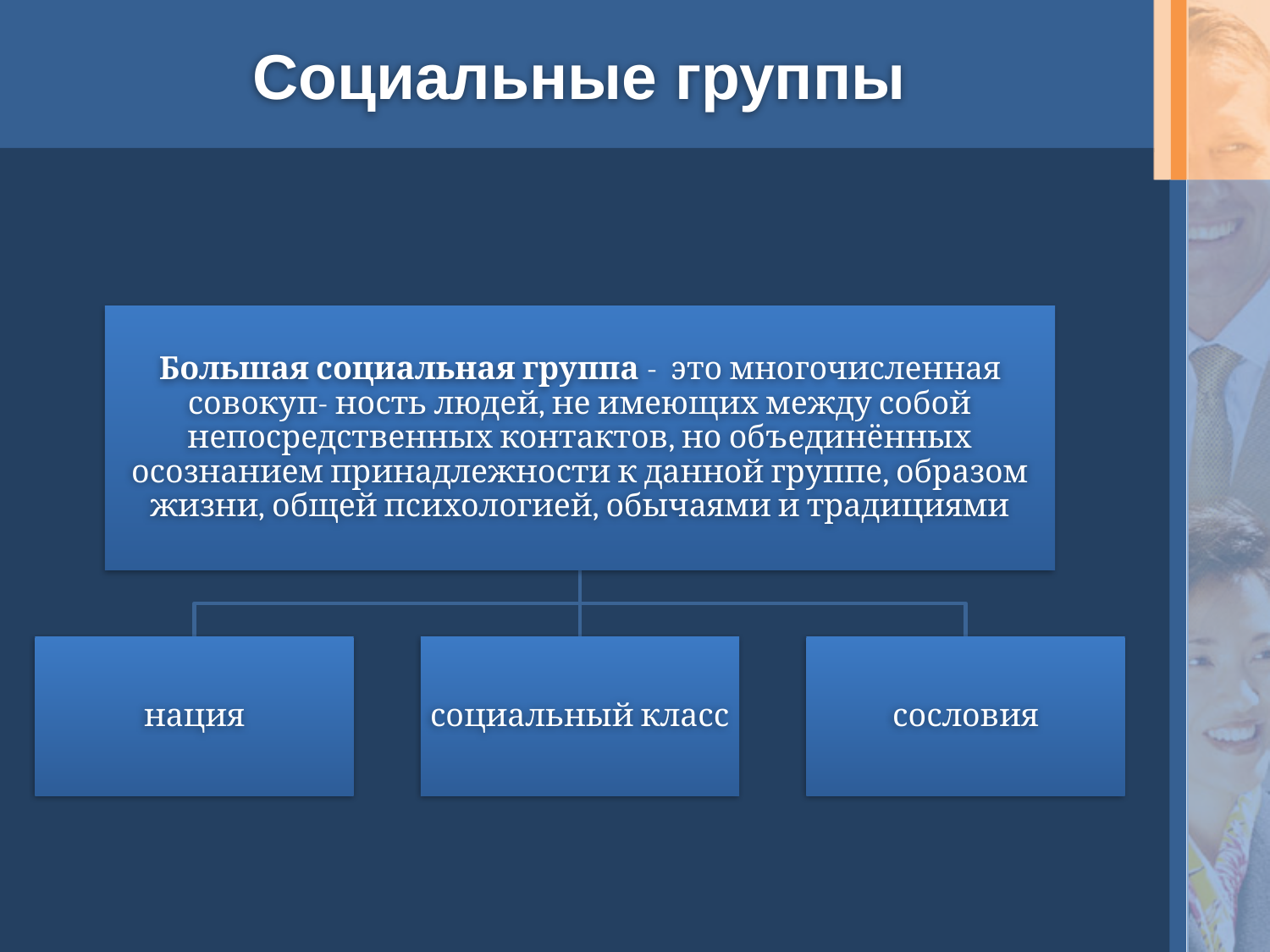

# Социальные группы

Большая социальная группа -  это многочисленная совокуп- ность людей, не имеющих между собой непосредственных контактов, но объединённых осознанием принадлежности к данной группе, образом жизни, общей психологией, обычаями и традициями

нация

социальный класс

сословия